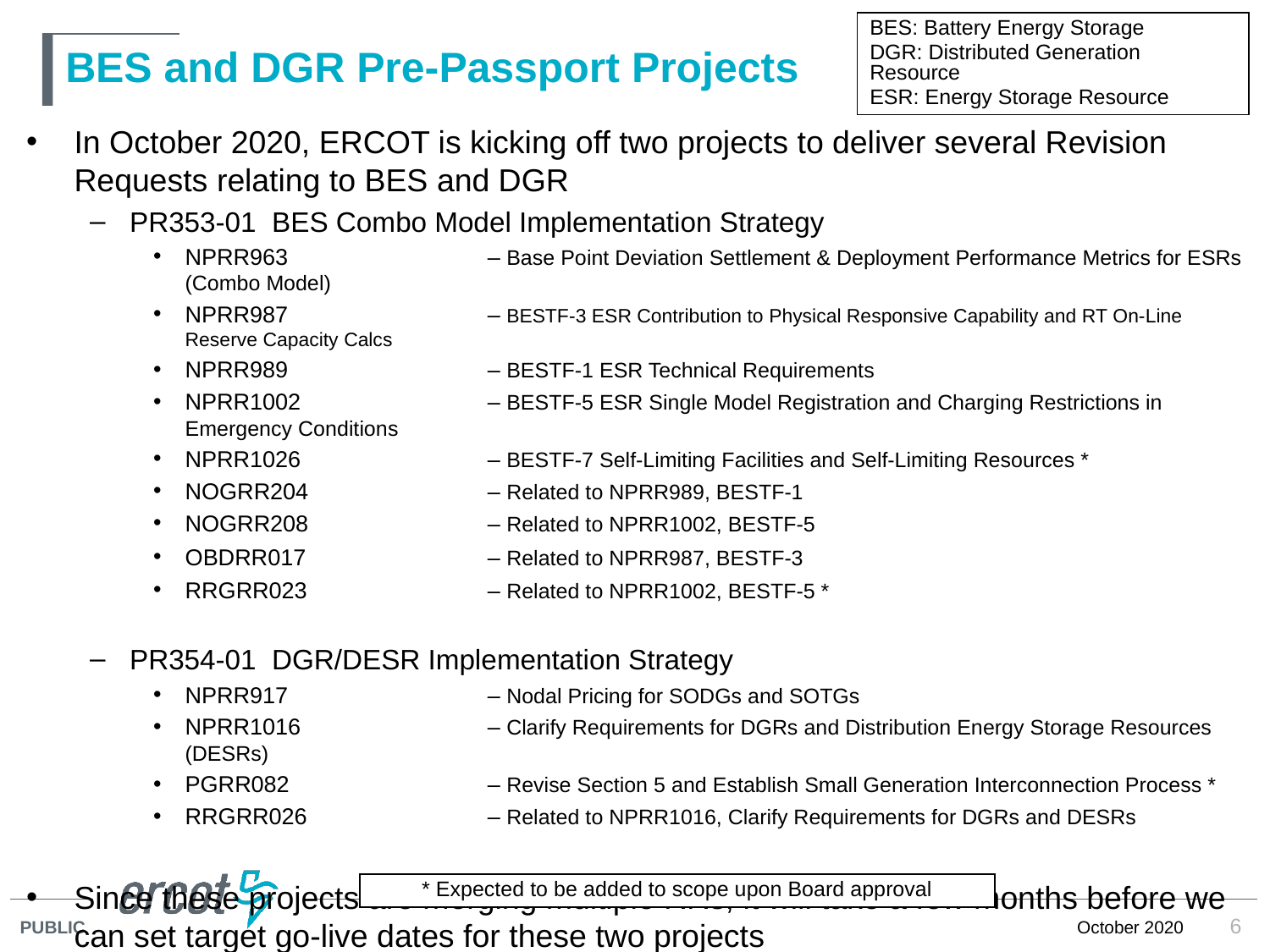

BES: Battery Energy Storage
DGR: Distributed Generation Resource
ESR: Energy Storage Resource
# BES and DGR Pre-Passport Projects
In October 2020, ERCOT is kicking off two projects to deliver several Revision Requests relating to BES and DGR
PR353-01  BES Combo Model Implementation Strategy
NPRR963 	– Base Point Deviation Settlement & Deployment Performance Metrics for ESRs (Combo Model)
NPRR987	– BESTF-3 ESR Contribution to Physical Responsive Capability and RT On-Line Reserve Capacity Calcs
NPRR989	– BESTF-1 ESR Technical Requirements
NPRR1002	– BESTF-5 ESR Single Model Registration and Charging Restrictions in Emergency Conditions
NPRR1026	– BESTF-7 Self-Limiting Facilities and Self-Limiting Resources *
NOGRR204	– Related to NPRR989, BESTF-1
NOGRR208	– Related to NPRR1002, BESTF-5
OBDRR017	– Related to NPRR987, BESTF-3
RRGRR023	– Related to NPRR1002, BESTF-5 *

PR354-01  DGR/DESR Implementation Strategy
NPRR917	– Nodal Pricing for SODGs and SOTGs
NPRR1016	– Clarify Requirements for DGRs and Distribution Energy Storage Resources (DESRs)
PGRR082	– Revise Section 5 and Establish Small Generation Interconnection Process *
RRGRR026	– Related to NPRR1016, Clarify Requirements for DGRs and DESRs

Since these projects are merging multiple RRs, it will take a few months before we can set target go-live dates for these two projects

* Expected to be added to scope upon Board approval
6